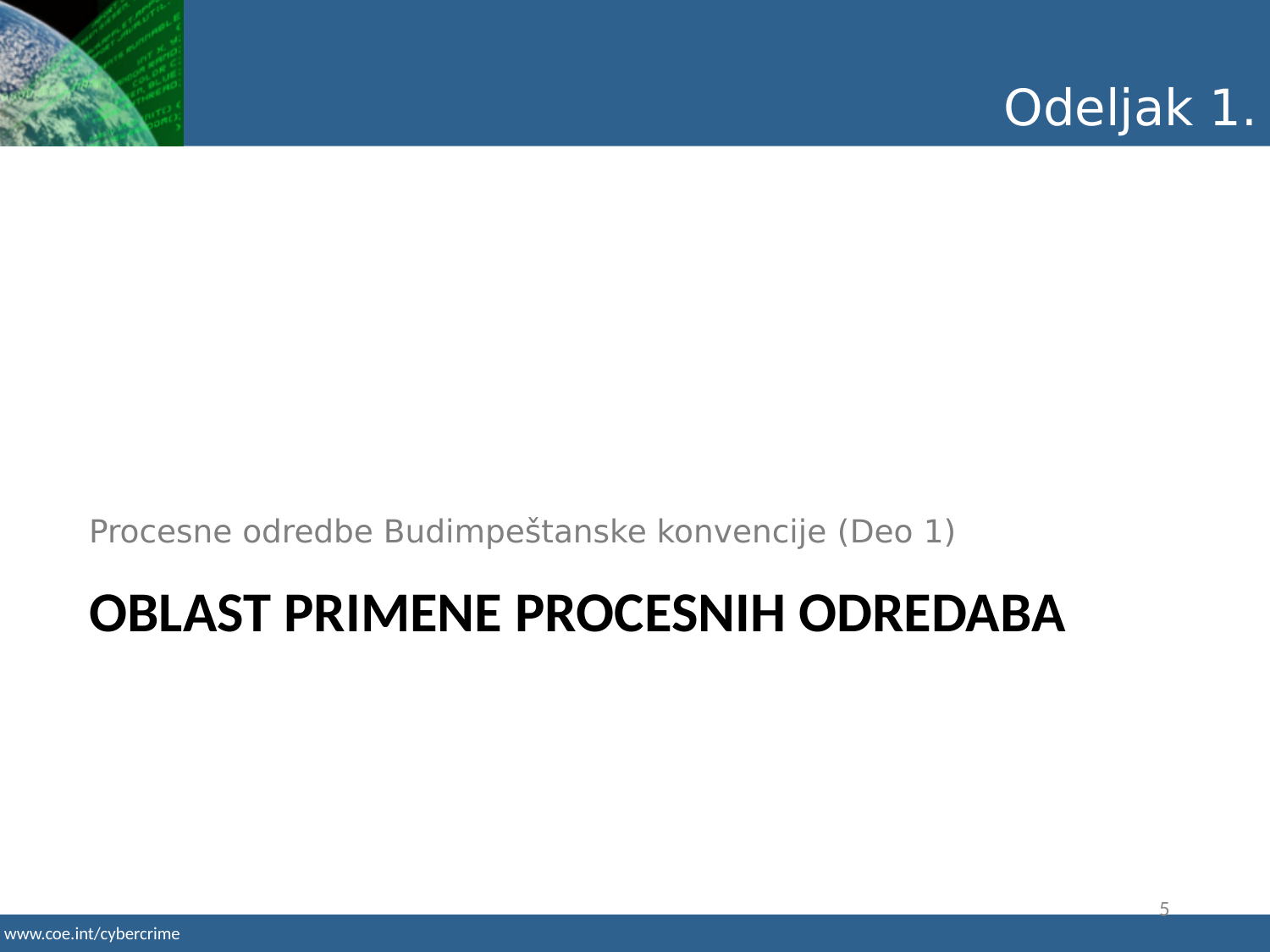

Odeljak 1.

Procesne odredbe Budimpeštanske konvencije (Deo 1)
# OBLAST PRIMENE PROCESNIH ODREDABA
5